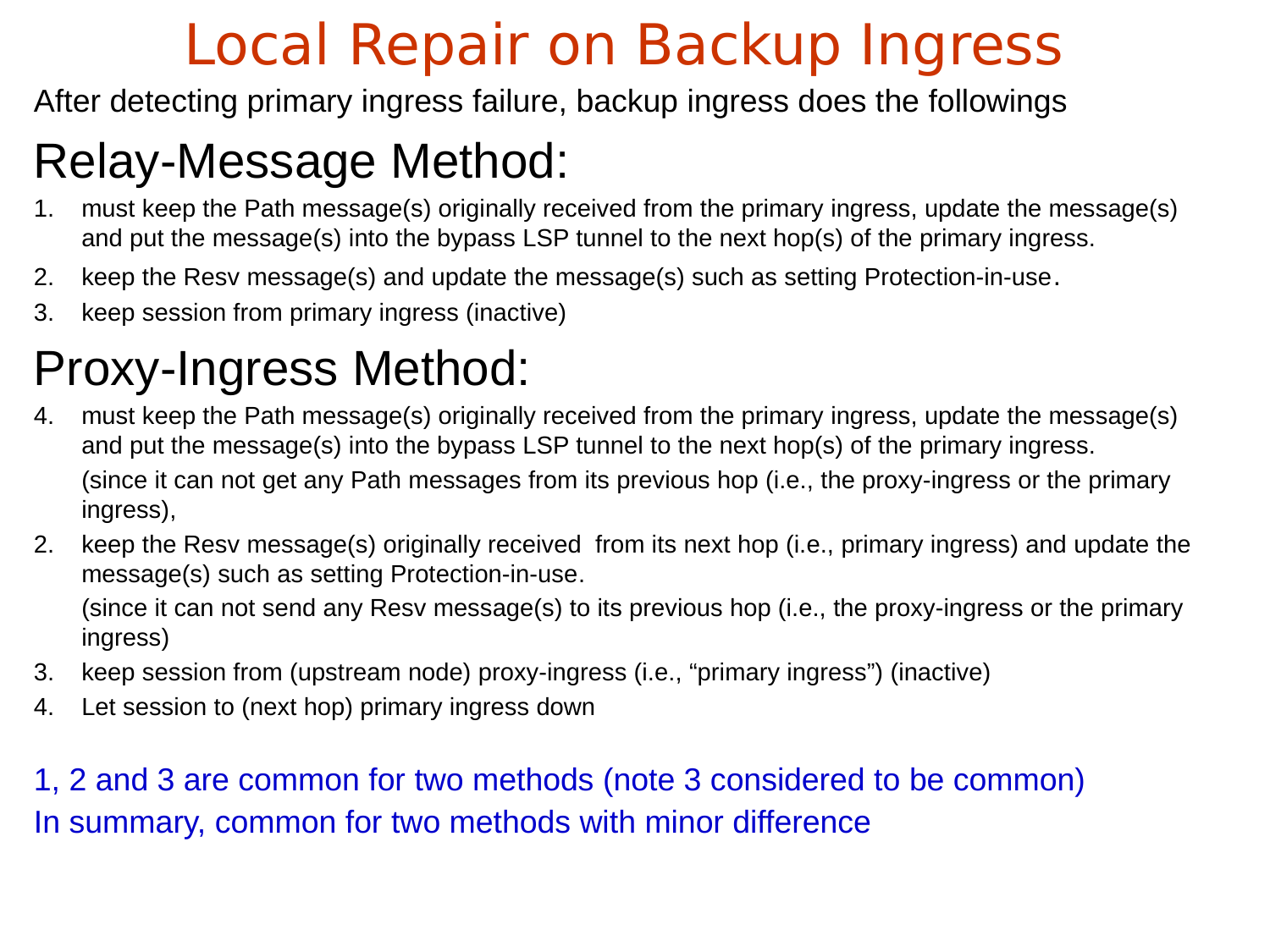

# Local Repair on Backup Ingress
After detecting primary ingress failure, backup ingress does the followings
Relay-Message Method:
must keep the Path message(s) originally received from the primary ingress, update the message(s) and put the message(s) into the bypass LSP tunnel to the next hop(s) of the primary ingress.
keep the Resv message(s) and update the message(s) such as setting Protection-in-use.
keep session from primary ingress (inactive)
Proxy-Ingress Method:
must keep the Path message(s) originally received from the primary ingress, update the message(s) and put the message(s) into the bypass LSP tunnel to the next hop(s) of the primary ingress.
	(since it can not get any Path messages from its previous hop (i.e., the proxy-ingress or the primary ingress),
keep the Resv message(s) originally received  from its next hop (i.e., primary ingress) and update the message(s) such as setting Protection-in-use.
	(since it can not send any Resv message(s) to its previous hop (i.e., the proxy-ingress or the primary ingress)
keep session from (upstream node) proxy-ingress (i.e., “primary ingress”) (inactive)
Let session to (next hop) primary ingress down

1, 2 and 3 are common for two methods (note 3 considered to be common)
In summary, common for two methods with minor difference